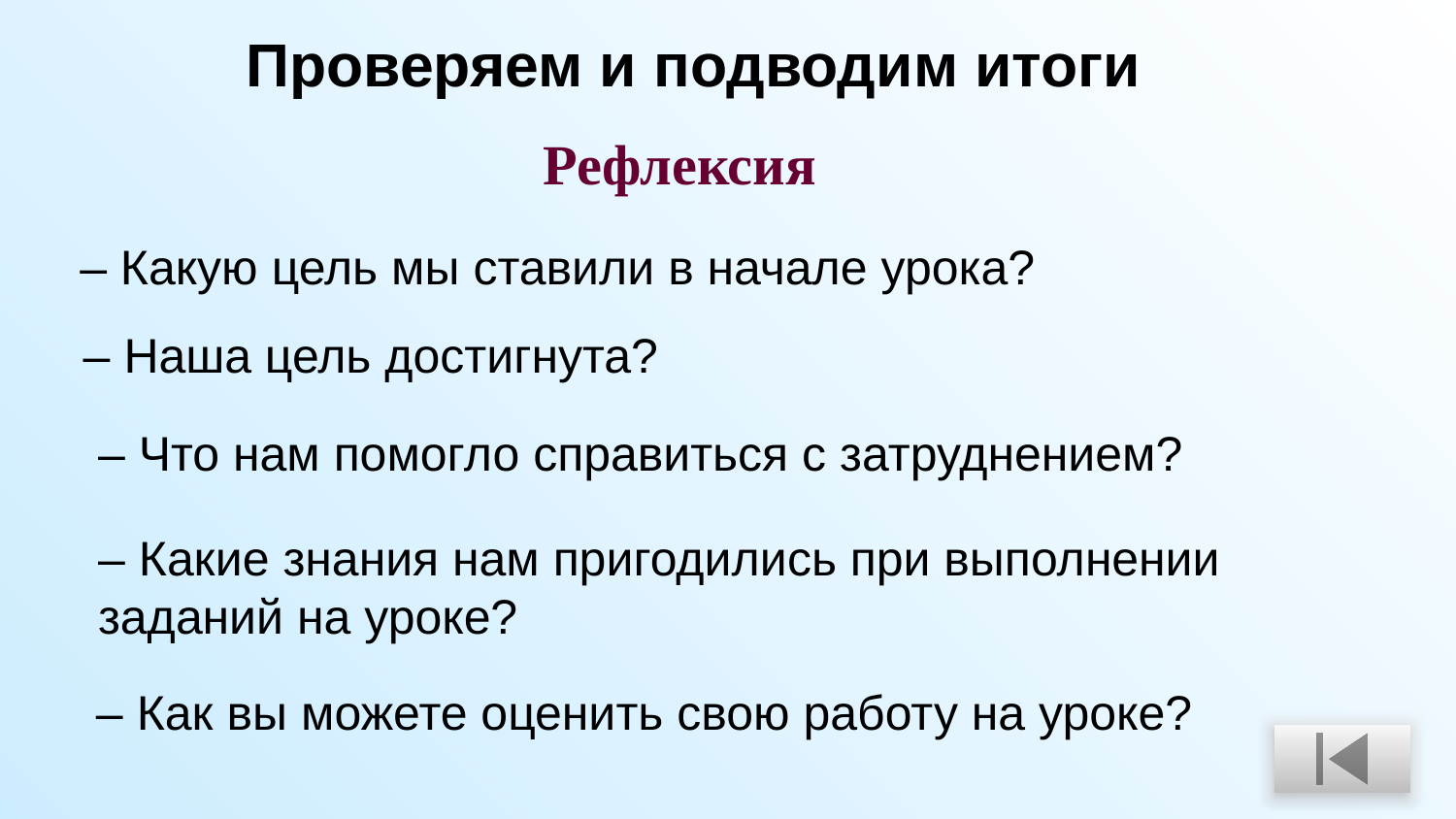

Проверяем и подводим итоги
      Рефлексия
– Какую цель мы ставили в начале урока?
– Наша цель достигнута?
– Что нам помогло справиться с затруднением?
– Какие знания нам пригодились при выполнении заданий на уроке?
– Как вы можете оценить свою работу на уроке?